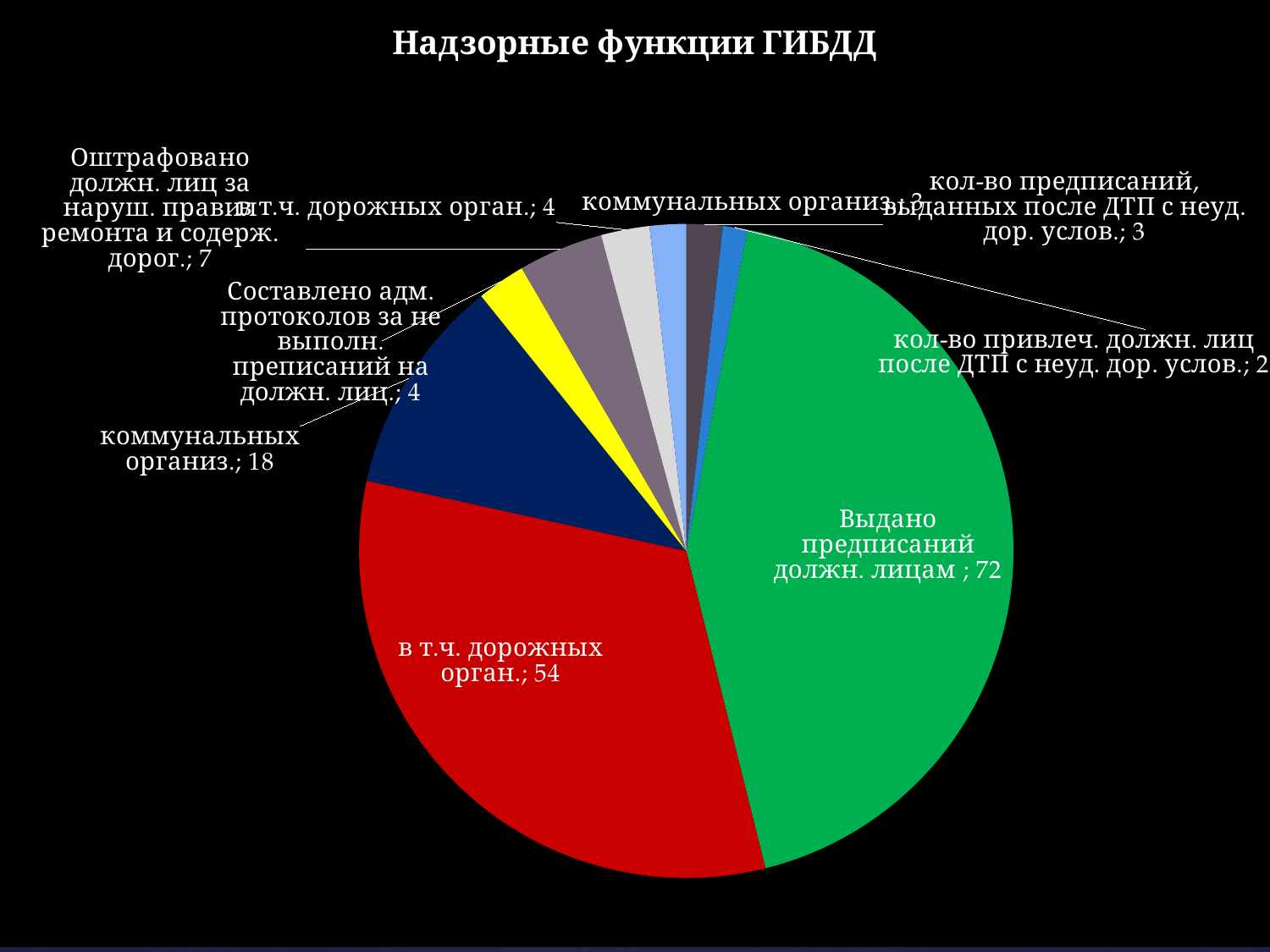

### Chart: Надзорные функции ГИБДД

| Category | Ряд 1 |
|---|---|
| кол-во предписаний, выданных после ДТП с неуд. дор. услов. | 3.0 |
| кол-во привлеч. должн. лиц после ДТП с неуд. дор. услов. | 2.0 |
| Выдано предписаний должн. лицам  | 72.0 |
| в т.ч. дорожных орган. | 54.0 |
| коммунальных организ. | 18.0 |
| Составлено адм. протоколов за не выполн. преписаний на должн. лиц. | 4.0 |
| Оштрафовано должн. лиц за наруш. правил ремонта и содерж. дорог. | 7.0 |
| в т.ч. дорожных орган. | 4.0 |
| коммунальных организ. | 3.0 |